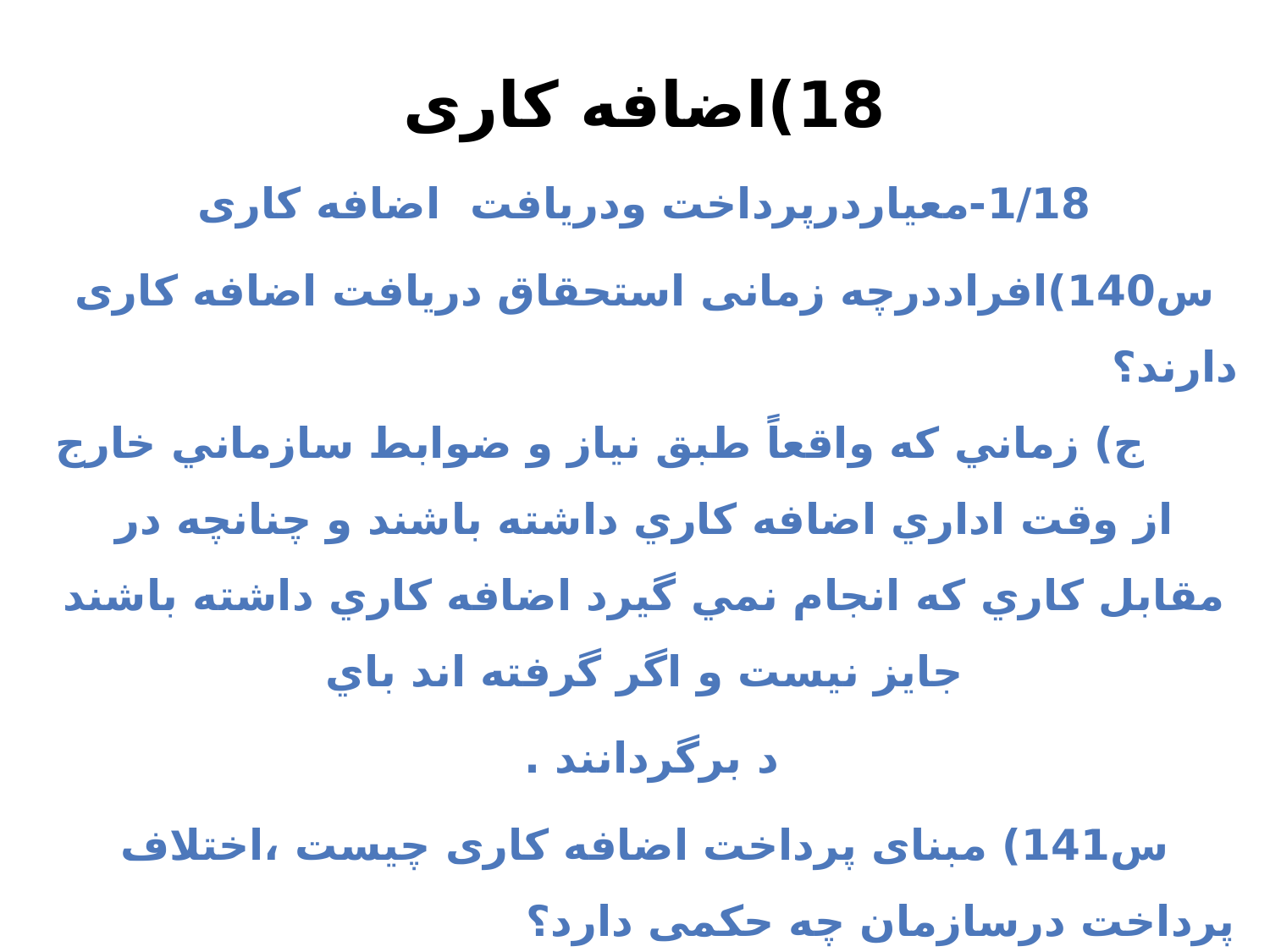

18)اضافه کاری
1/18-معیاردرپرداخت ودریافت  اضافه کاری
س140)افراددرچه زمانی استحقاق دریافت اضافه کاری دارند؟                                                                               ج) زماني كه واقعاً طبق نياز و ضوابط سازماني خارج از وقت اداري اضافه كاري داشته باشند و چنانچه در مقابل كاري كه انجام نمي گيرد اضافه كاري داشته باشند جايز نيست و اگر گرفته اند باي
د برگردانند .
س141) مبنای پرداخت اضافه کاری چیست ،اختلاف پرداخت درسازمان چه حکمی دارد؟
   ج) پرداخت اضافه‌كاري بايد براساس قوانين‌ومقررات صورت بگيرد و تخلّف ازآن جايز نيست.